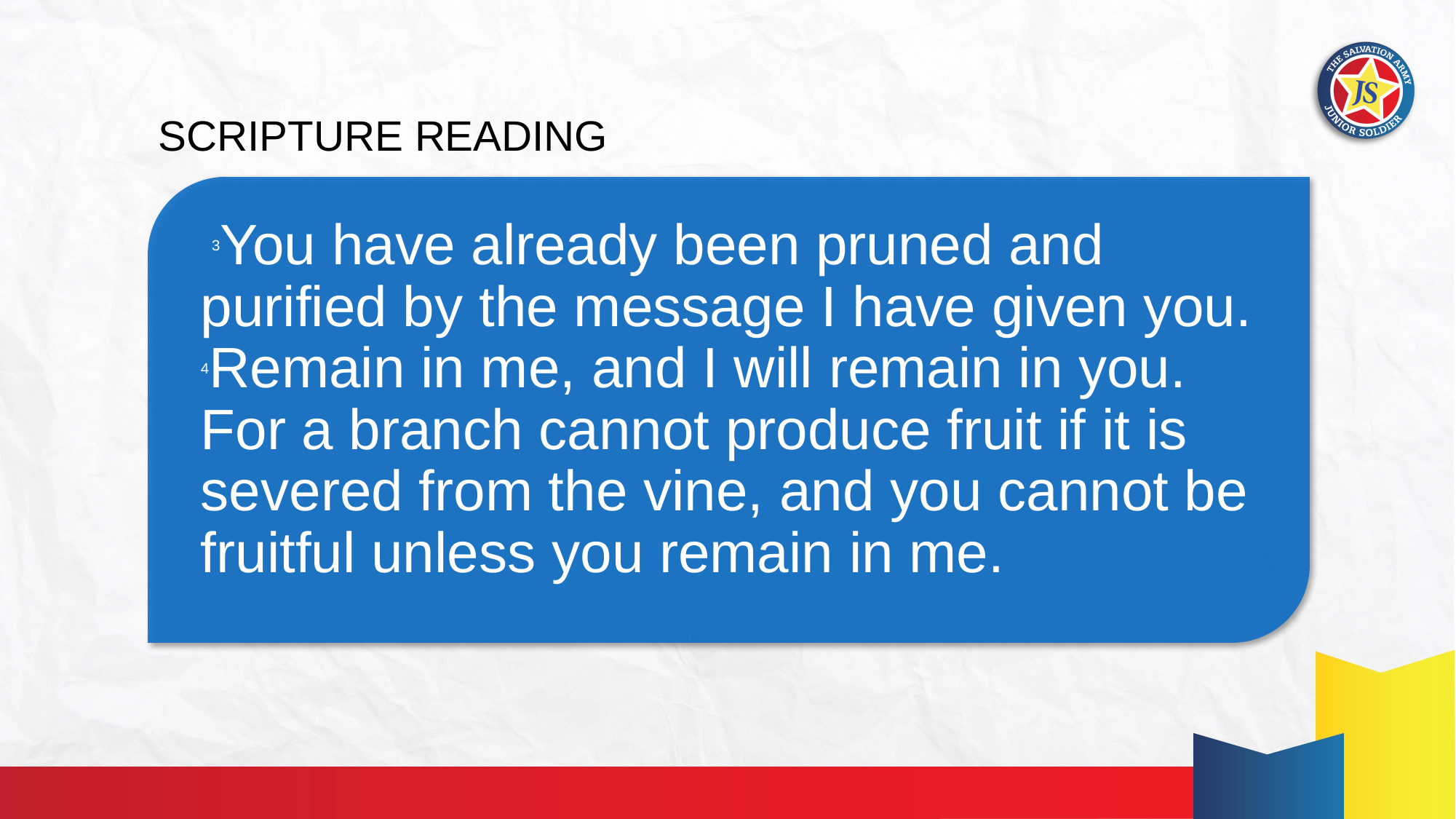

SCRIPTURE READING
# 3You have already been pruned and purified by the message I have given you. 4Remain in me, and I will remain in you. For a branch cannot produce fruit if it is severed from the vine, and you cannot be fruitful unless you remain in me.